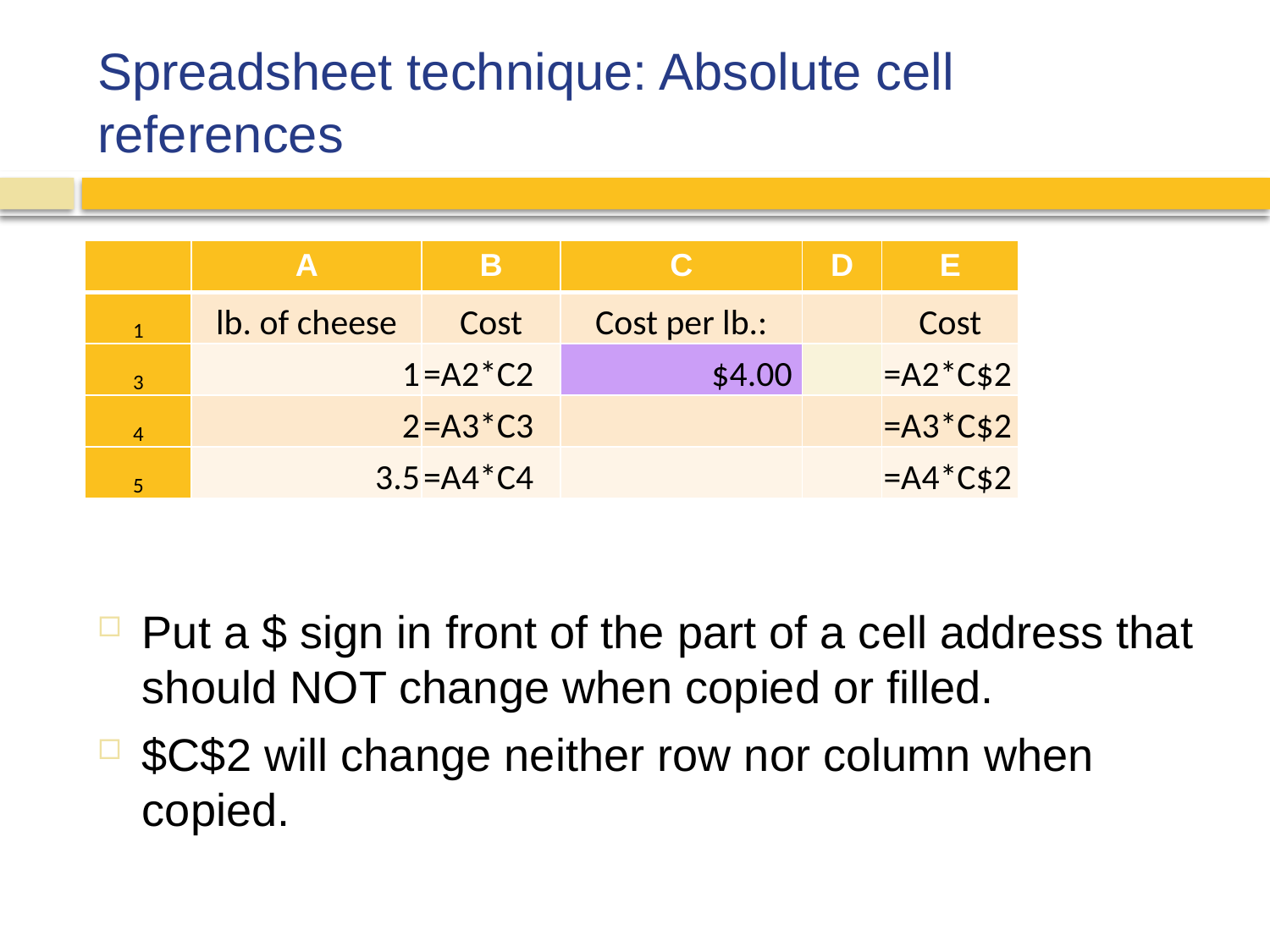

# Spreadsheet technique: Absolute cell references

Put a $ sign in front of the part of a cell address that should NOT change when copied or filled.
$C$2 will change neither row nor column when copied.

|  | A | B | C | D | E |
| --- | --- | --- | --- | --- | --- |
| 1 | lb. of cheese | Cost | Cost per lb.: |  | Cost |
| 3 | 1 | =A2\*C2 | $4.00 |  | =A2\*C$2 |
| 4 | 2 | =A3\*C3 |  |  | =A3\*C$2 |
| 5 | 3.5 | =A4\*C4 |  |  | =A4\*C$2 |